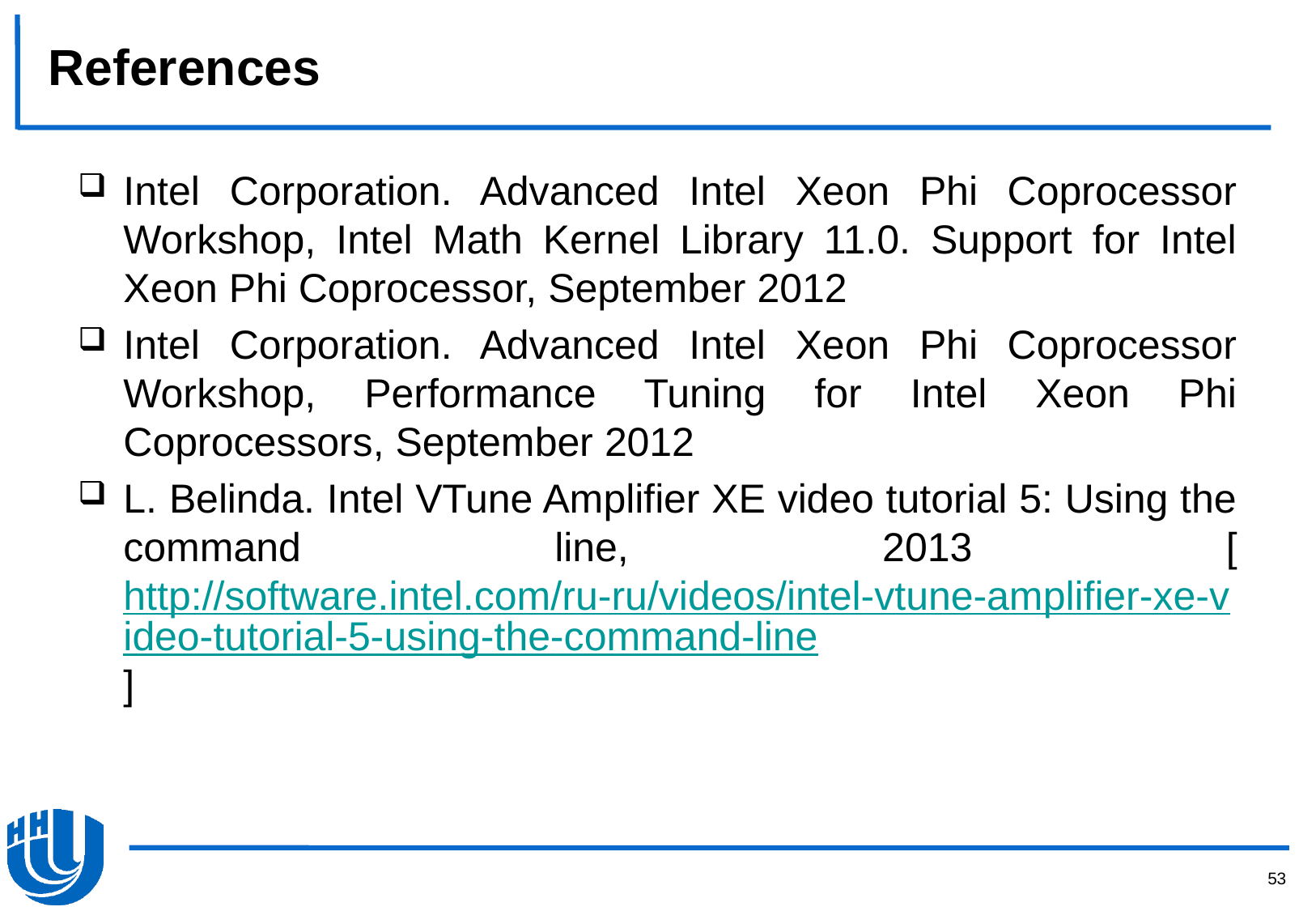

# References
Intel Corporation. Advanced Intel Xeon Phi Coprocessor Workshop, Intel Math Kernel Library 11.0. Support for Intel Xeon Phi Coprocessor, September 2012
Intel Corporation. Advanced Intel Xeon Phi Coprocessor Workshop, Performance Tuning for Intel Xeon Phi Coprocessors, September 2012
L. Belinda. Intel VTune Amplifier XE video tutorial 5: Using the command line, 2013 [http://software.intel.com/ru-ru/videos/intel-vtune-amplifier-xe-video-tutorial-5-using-the-command-line]
53